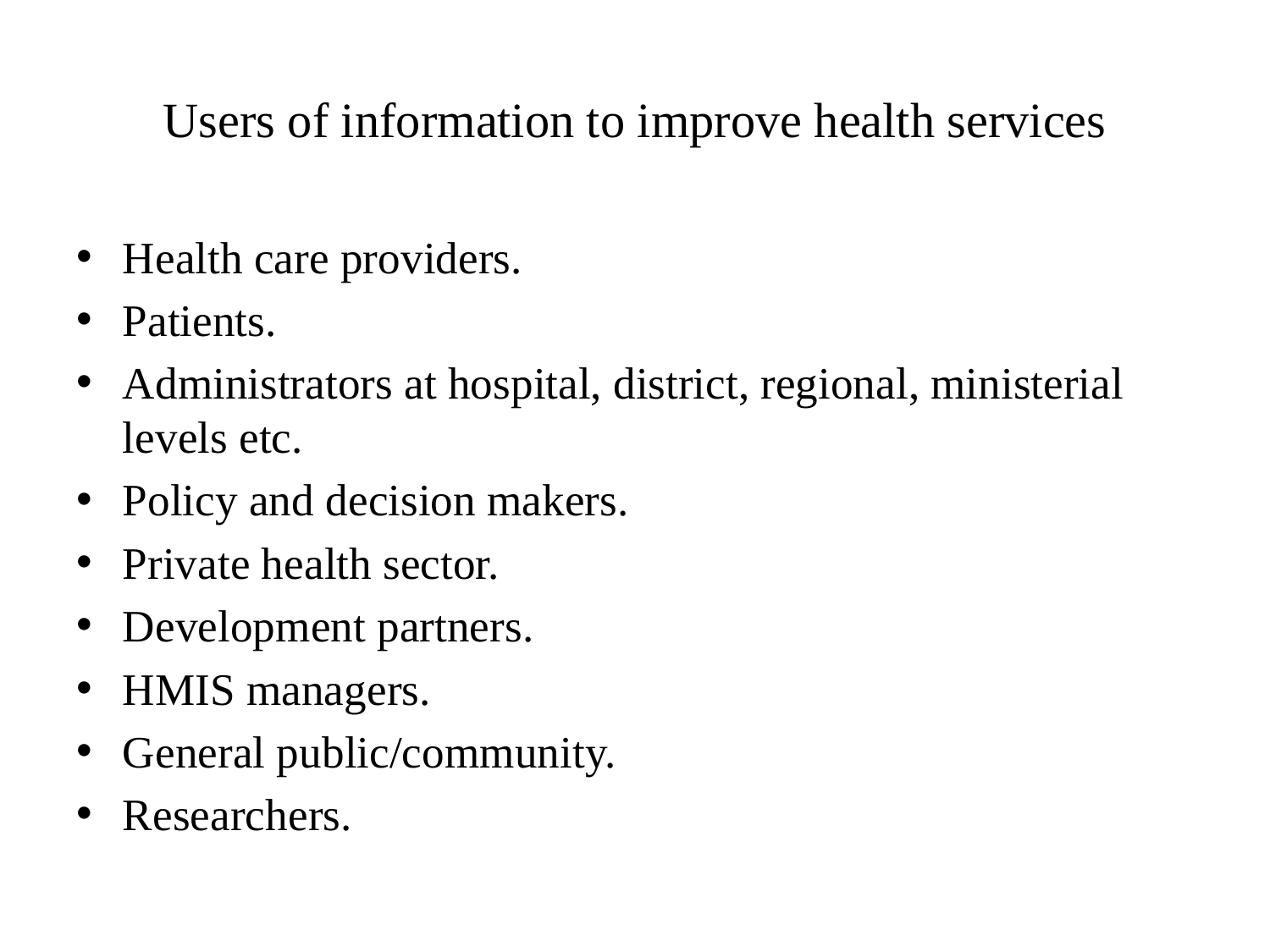

# Users of information to improve health services
Health care providers.
Patients.
Administrators at hospital, district, regional, ministerial levels etc.
Policy and decision makers.
Private health sector.
Development partners.
HMIS managers.
General public/community.
Researchers.